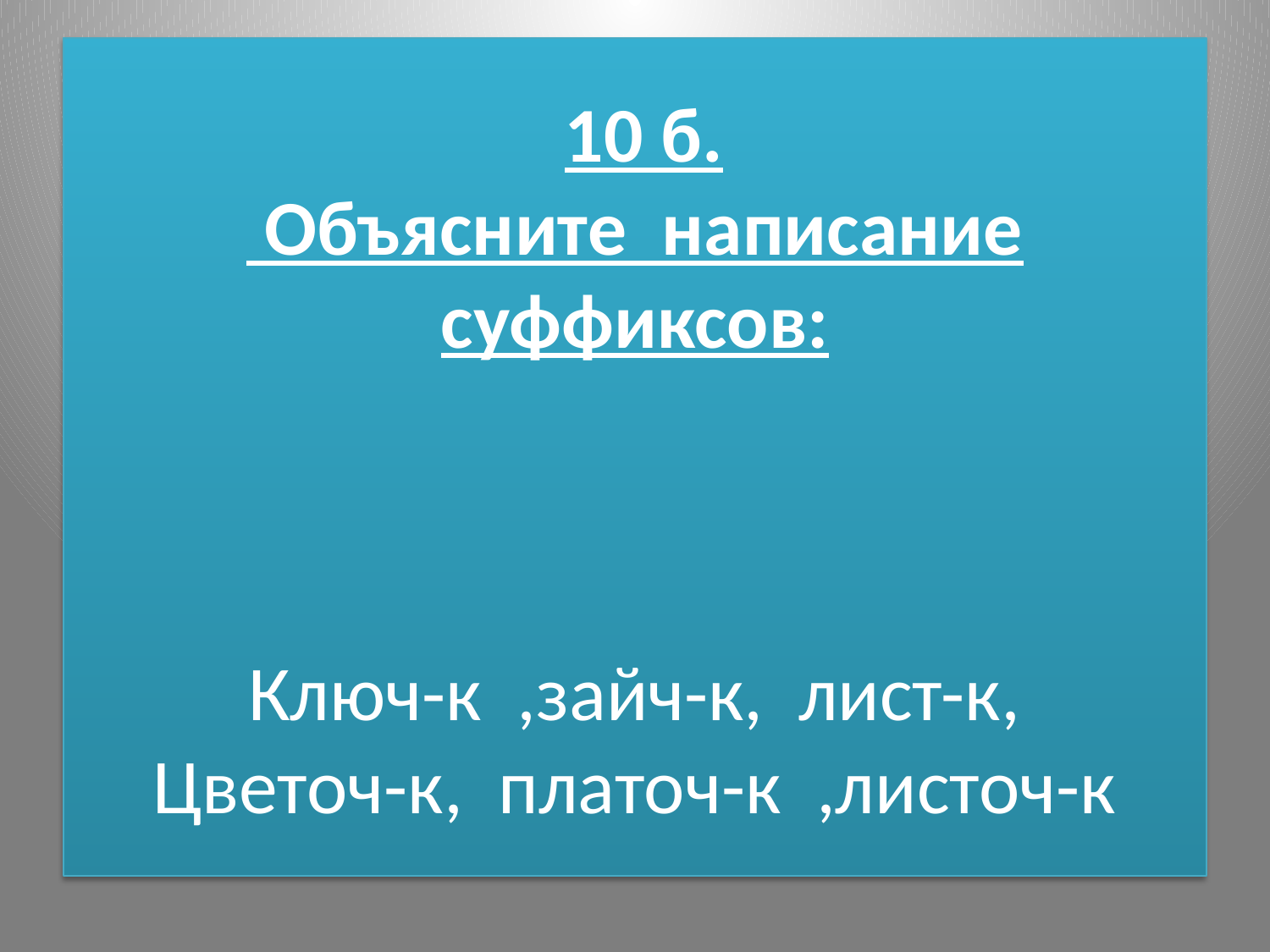

# 10 б. Объясните  написание суффиксов: Ключ-к  ,зайч-к,  лист-к, Цветоч-к,  платоч-к  ,листоч-к